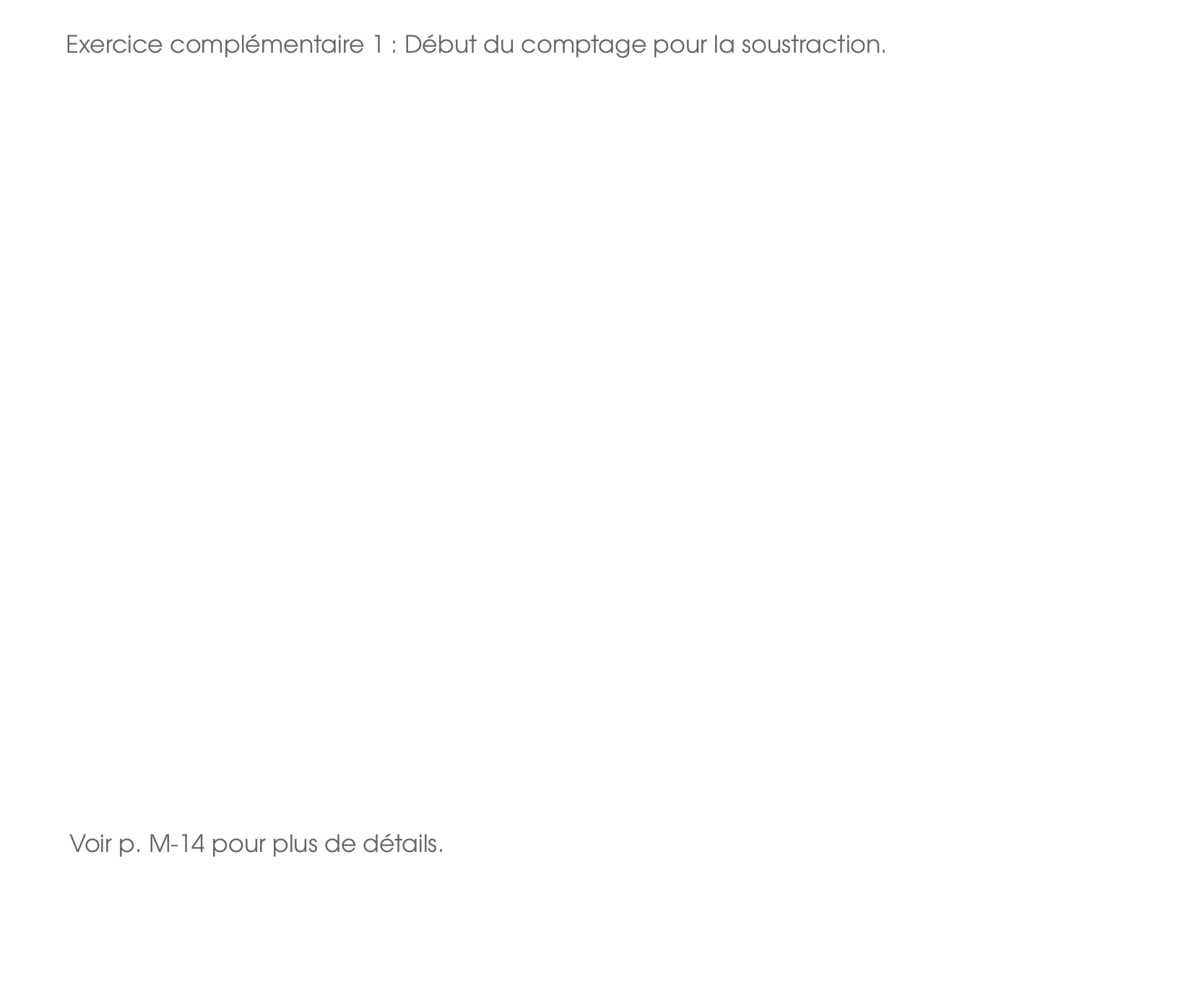

Exercice complémentaire 1 : Début du comptage pour la soustraction.
Voir p. M-14 pour plus de détails.